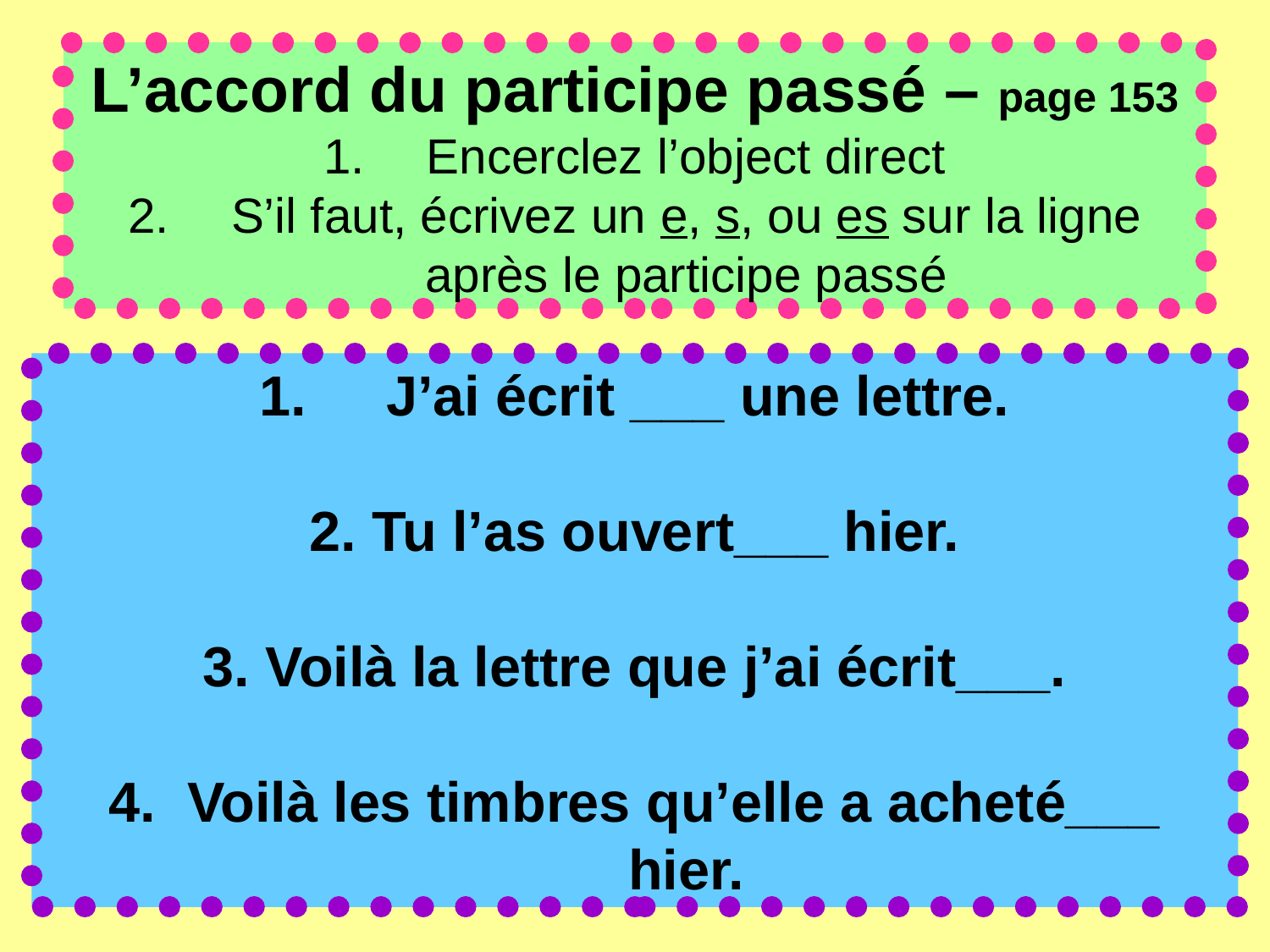

L’accord du participe passé – page 153
Encerclez l’object direct
S’il faut, écrivez un e, s, ou es sur la ligne après le participe passé
J’ai écrit ___ une lettre.

2. Tu l’as ouvert___ hier.

3. Voilà la lettre que j’ai écrit___.

4.  Voilà les timbres qu’elle a acheté___ hier.